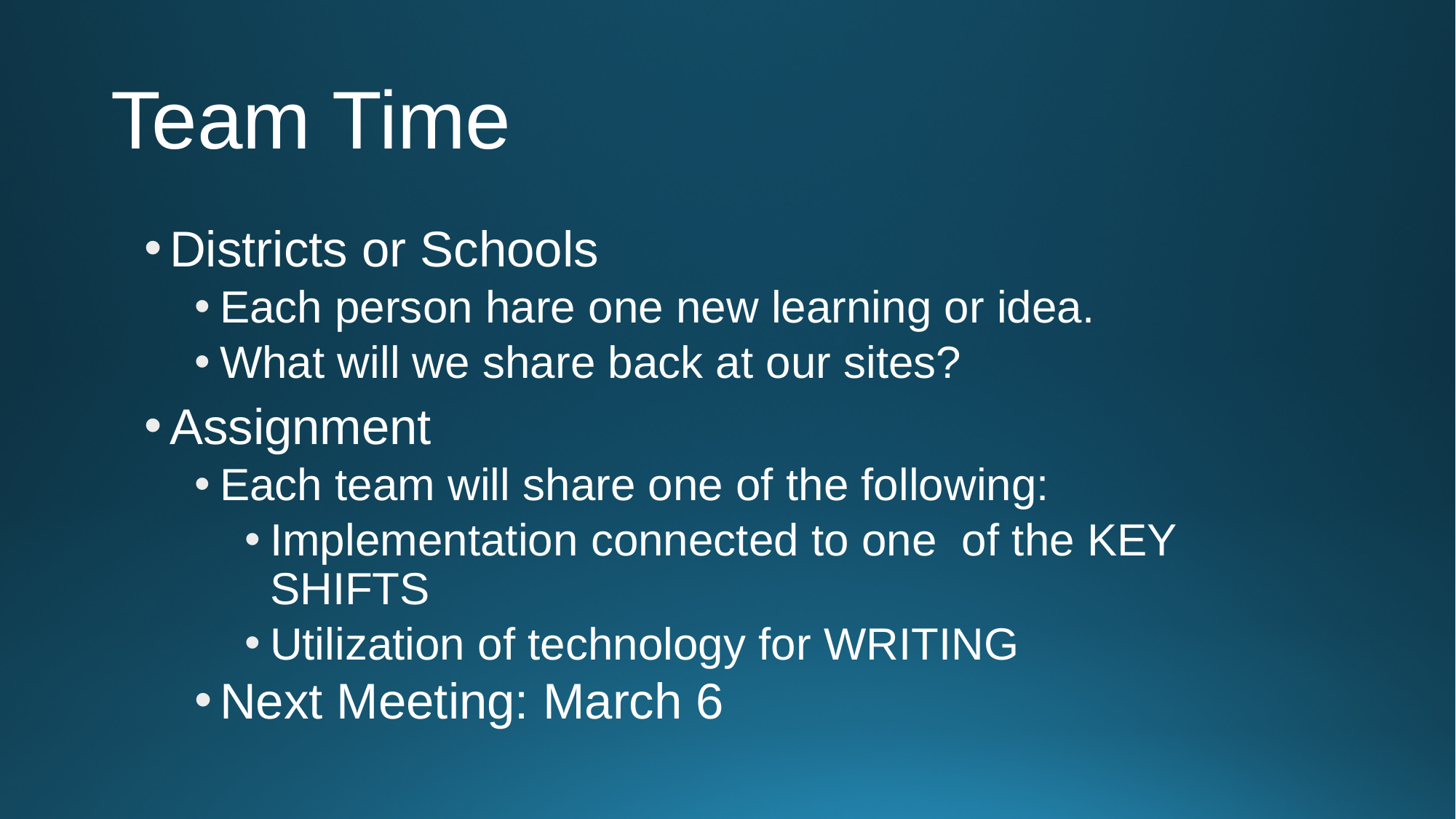

# Team Time
Districts or Schools
Each person hare one new learning or idea.
What will we share back at our sites?
Assignment
Each team will share one of the following:
Implementation connected to one  of the KEY SHIFTS
Utilization of technology for WRITING
Next Meeting: March 6